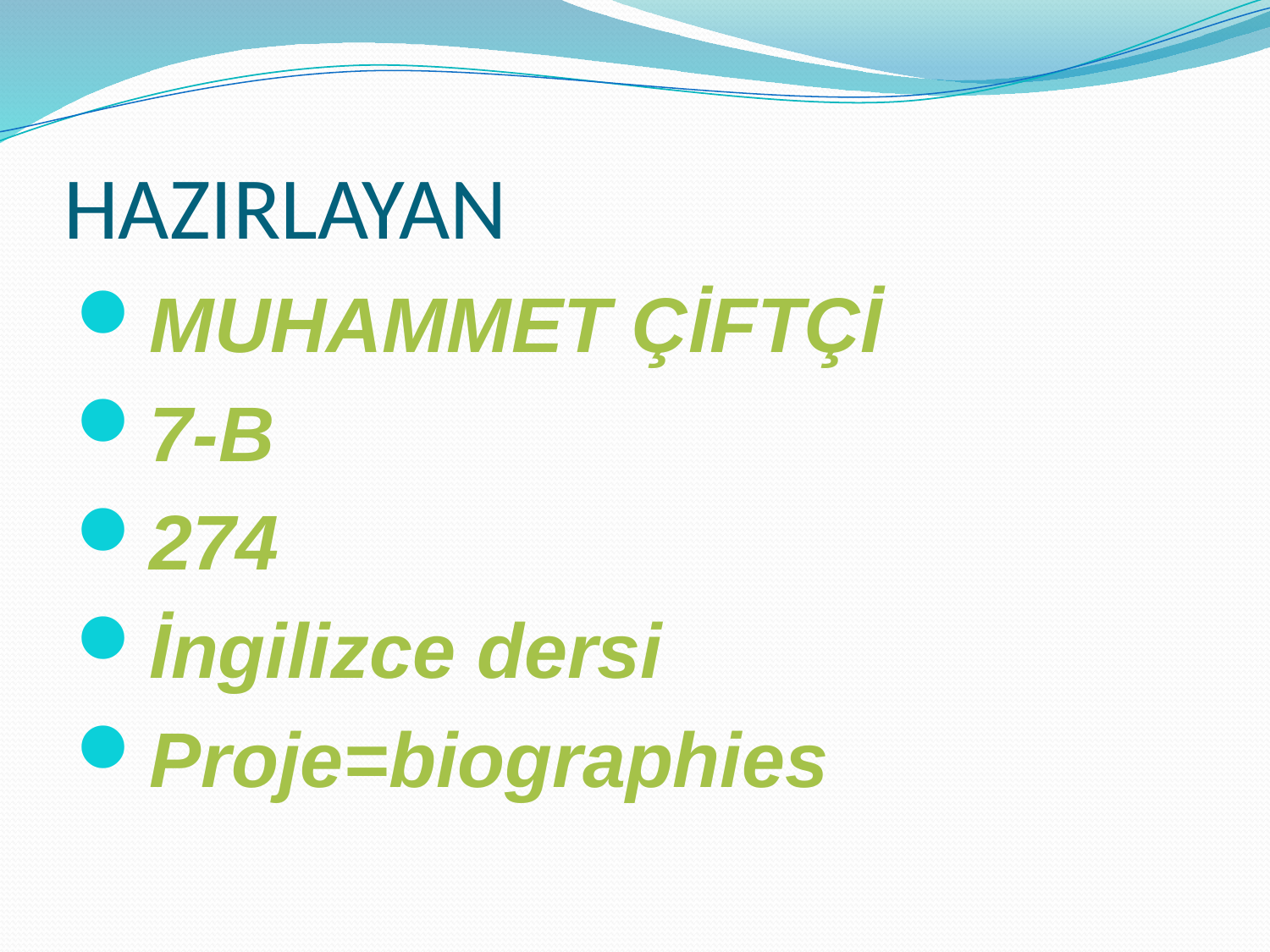

# HAZIRLAYAN
MUHAMMET ÇİFTÇİ
7-B
274
İngilizce dersi
Proje=biographies